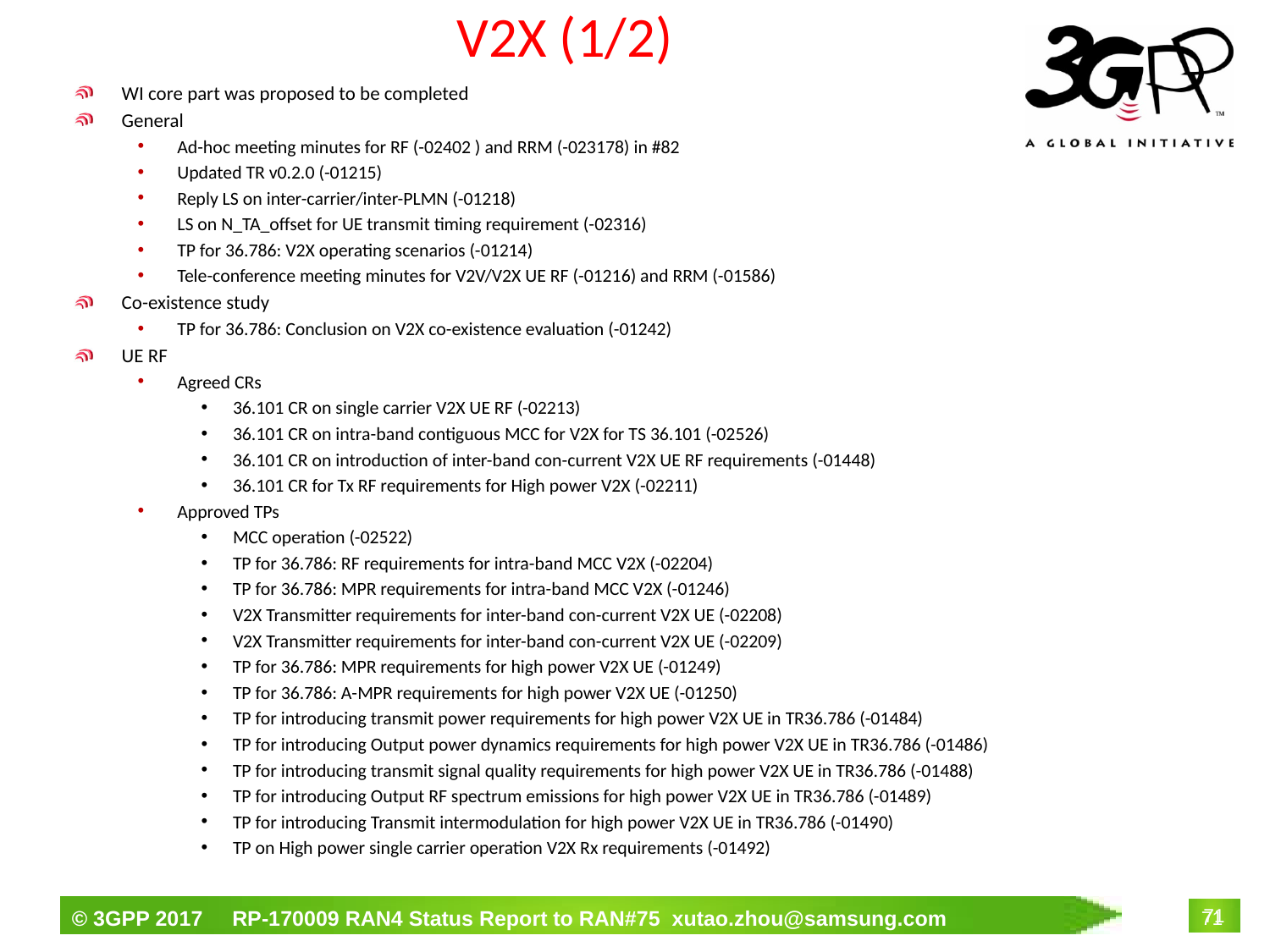

# V2X (1/2)
WI core part was proposed to be completed
General
Ad-hoc meeting minutes for RF (-02402 ) and RRM (-023178) in #82
Updated TR v0.2.0 (-01215)
Reply LS on inter-carrier/inter-PLMN (-01218)
LS on N_TA_offset for UE transmit timing requirement (-02316)
TP for 36.786: V2X operating scenarios (-01214)
Tele-conference meeting minutes for V2V/V2X UE RF (-01216) and RRM (-01586)
Co-existence study
TP for 36.786: Conclusion on V2X co-existence evaluation (-01242)
UE RF
Agreed CRs
36.101 CR on single carrier V2X UE RF (-02213)
36.101 CR on intra-band contiguous MCC for V2X for TS 36.101 (-02526)
36.101 CR on introduction of inter-band con-current V2X UE RF requirements (-01448)
36.101 CR for Tx RF requirements for High power V2X (-02211)
Approved TPs
MCC operation (-02522)
TP for 36.786: RF requirements for intra-band MCC V2X (-02204)
TP for 36.786: MPR requirements for intra-band MCC V2X (-01246)
V2X Transmitter requirements for inter-band con-current V2X UE (-02208)
V2X Transmitter requirements for inter-band con-current V2X UE (-02209)
TP for 36.786: MPR requirements for high power V2X UE (-01249)
TP for 36.786: A-MPR requirements for high power V2X UE (-01250)
TP for introducing transmit power requirements for high power V2X UE in TR36.786 (-01484)
TP for introducing Output power dynamics requirements for high power V2X UE in TR36.786 (-01486)
TP for introducing transmit signal quality requirements for high power V2X UE in TR36.786 (-01488)
TP for introducing Output RF spectrum emissions for high power V2X UE in TR36.786 (-01489)
TP for introducing Transmit intermodulation for high power V2X UE in TR36.786 (-01490)
TP on High power single carrier operation V2X Rx requirements (-01492)

71